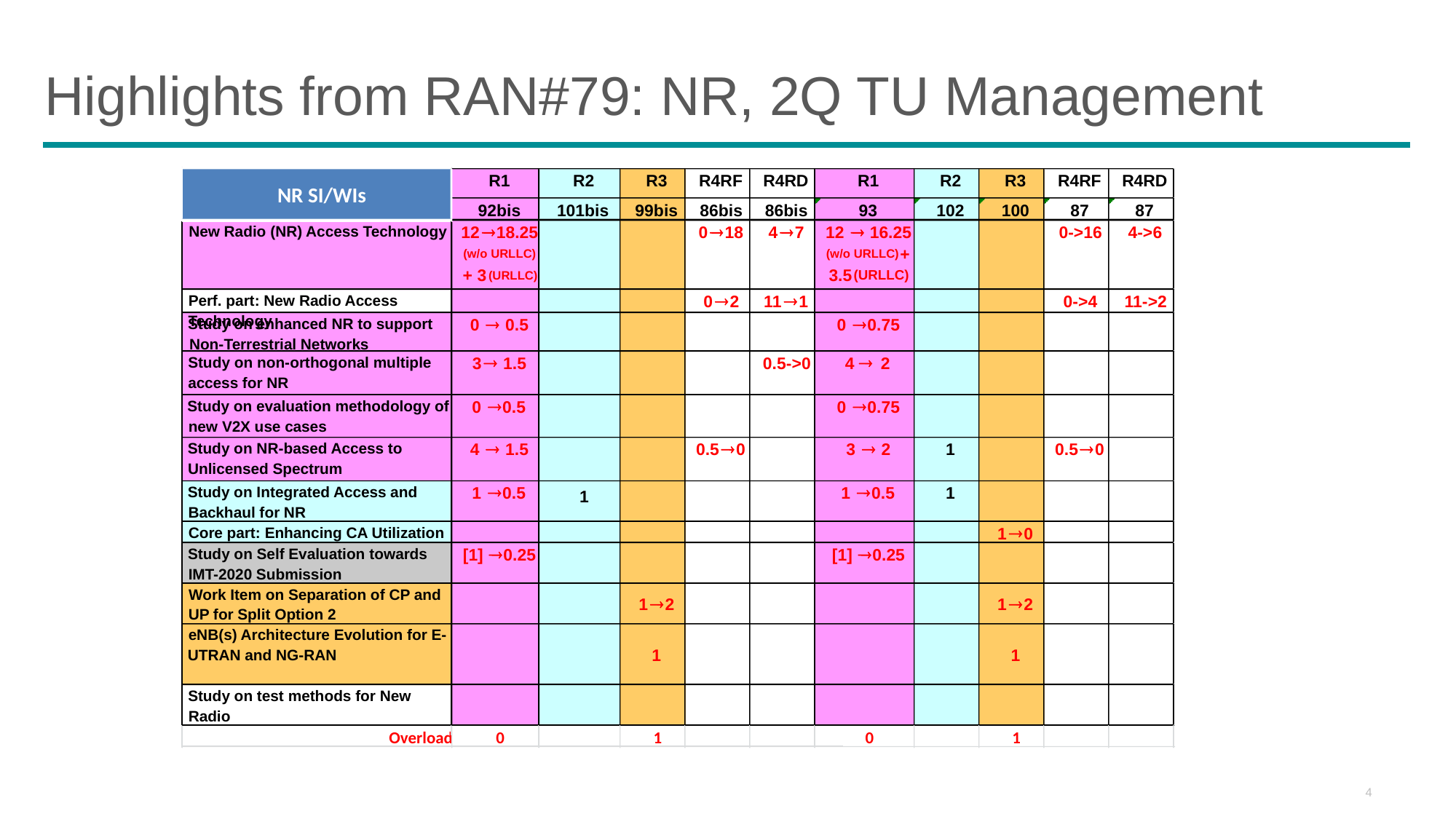

# Highlights from RAN#79: NR, 2Q TU Management

R1
R2
R3
R4RF
R4RD
R1
R2
R3
R4RF
R4RD

92bis
101bis
99bis
86bis
86bis

93

102

100

87

87

→
→
→
→
New Radio (NR) Access Technology
12
18.25
0
18
4
7
12
 16.25
0->16
4->6
+
(w/o URLLC)
(w/o URLLC)
+ 3
3.5
 (URLLC)
(URLLC)

→
→
Perf. part: New Radio Access
0
2
11
1
0->4
11->2
Technology

→
→
Study on enhanced NR to support
0
 0.5
0
0.75
Non-Terrestrial Networks
→
→
Study on non-orthogonal multiple
3
 1.5
0.5->0
4
2
access for NR
→
→
Study on evaluation methodology of
0
0.5
0
0.75
new V2X use cases
→
→
→
→
Study on NR-based Access to
4
 1.5
0.5
0
3
 2
1
0.5
0
Unlicensed Spectrum

→
Study on Integrated Access and
1
0.5
1
Backhaul for NR

NR SI/WIs

→
1
0.5
1

→
Core part: Enhancing CA Utilization
1
0

→
→
Study on Self Evaluation towards
[1]
0.25
[1]
0.25
IMT-2020 Submission

Work Item on Separation of CP and
→
→
1
2
1
2
UP for Split Option 2

eNB(s) Architecture Evolution for E-
1
1
UTRAN and NG-RAN

Study on test methods for New
Radio

Overload
0
1
0
1